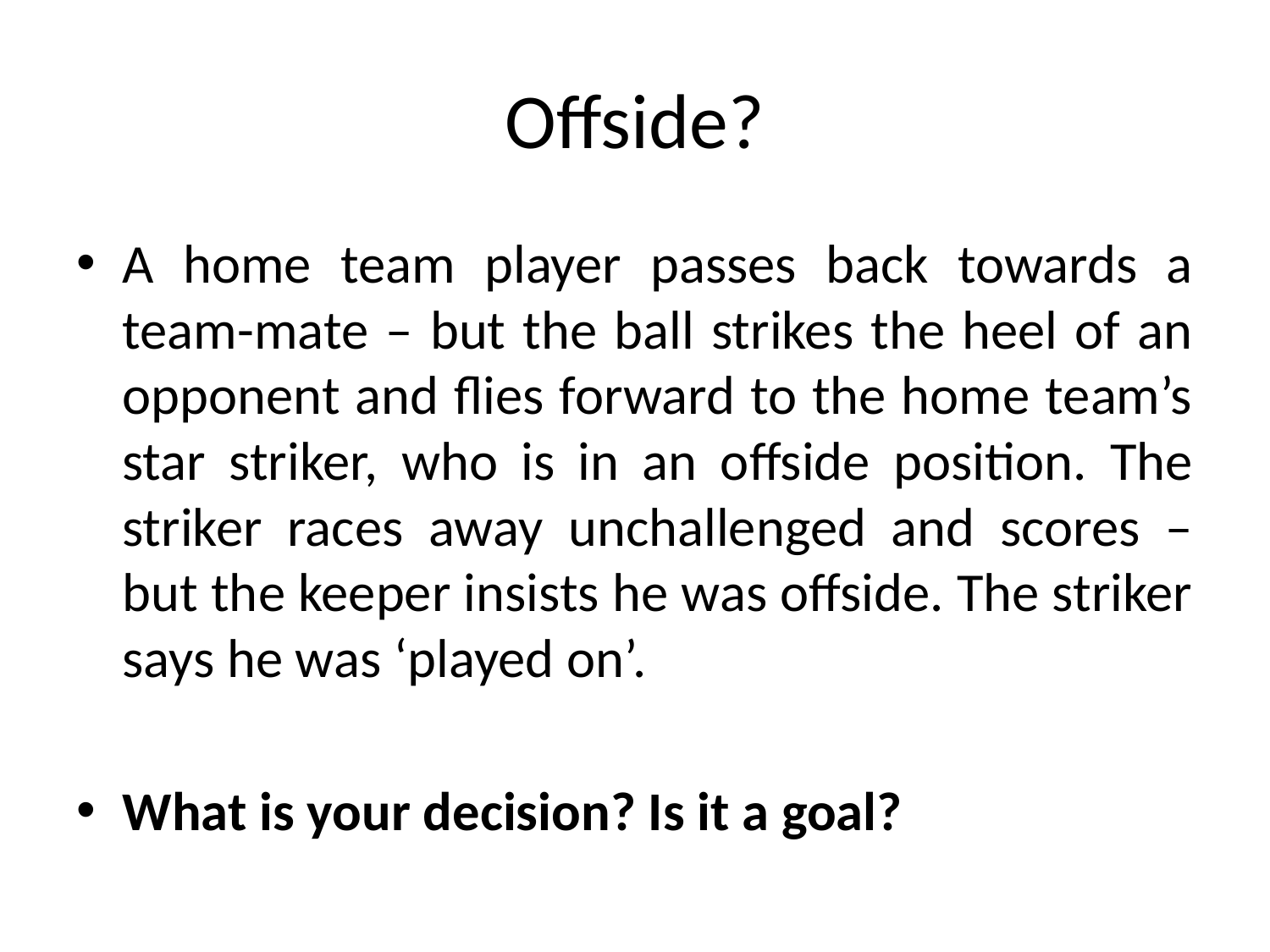

# Offside?
A home team player passes back towards a team-mate – but the ball strikes the heel of an opponent and flies forward to the home team’s star striker, who is in an offside position. The striker races away unchallenged and scores – but the keeper insists he was offside. The striker says he was ‘played on’.

What is your decision? Is it a goal?